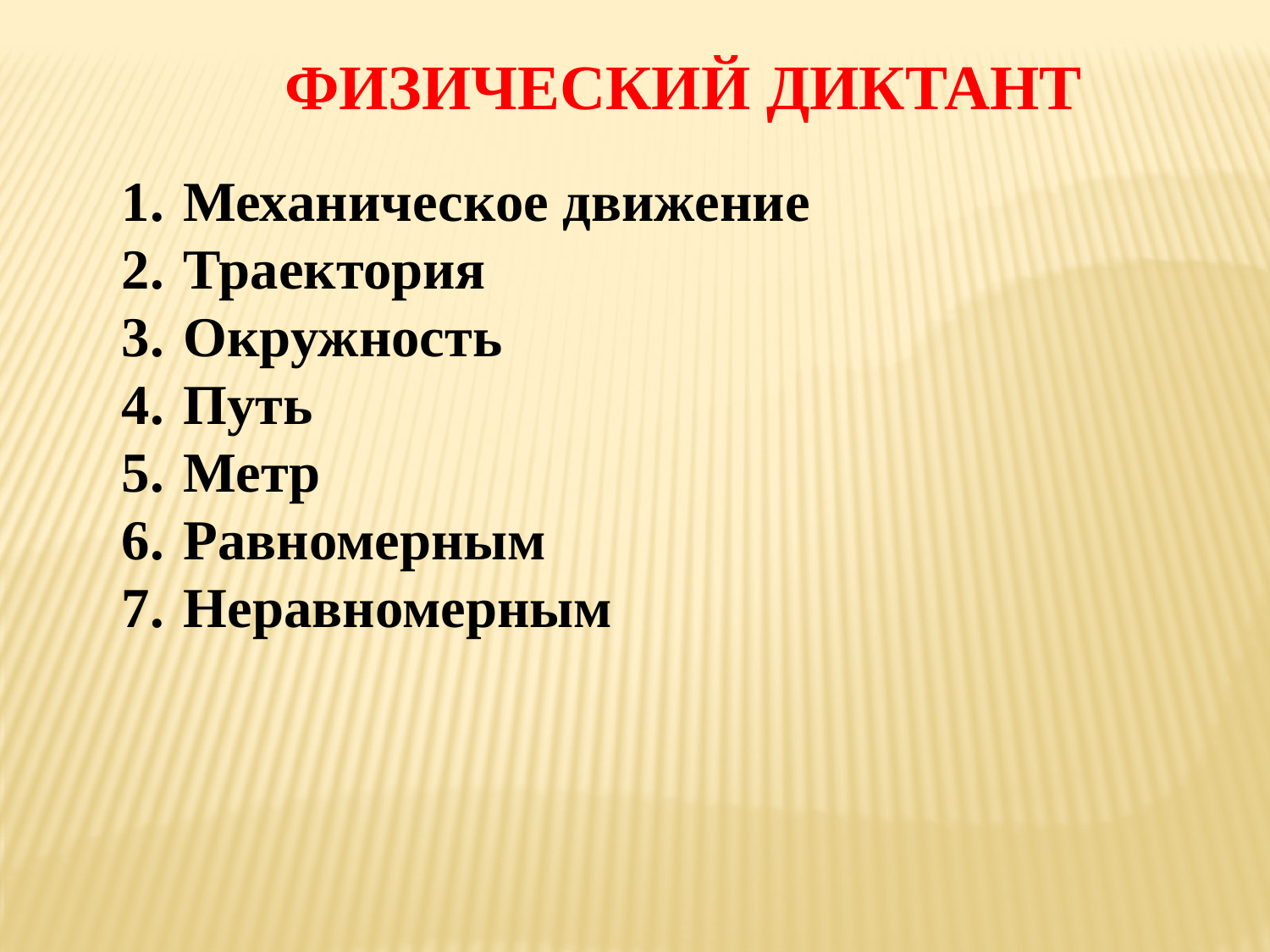

Физический диктант
 Механическое движение
 Траектория
 Окружность
 Путь
 Метр
 Равномерным
 Неравномерным